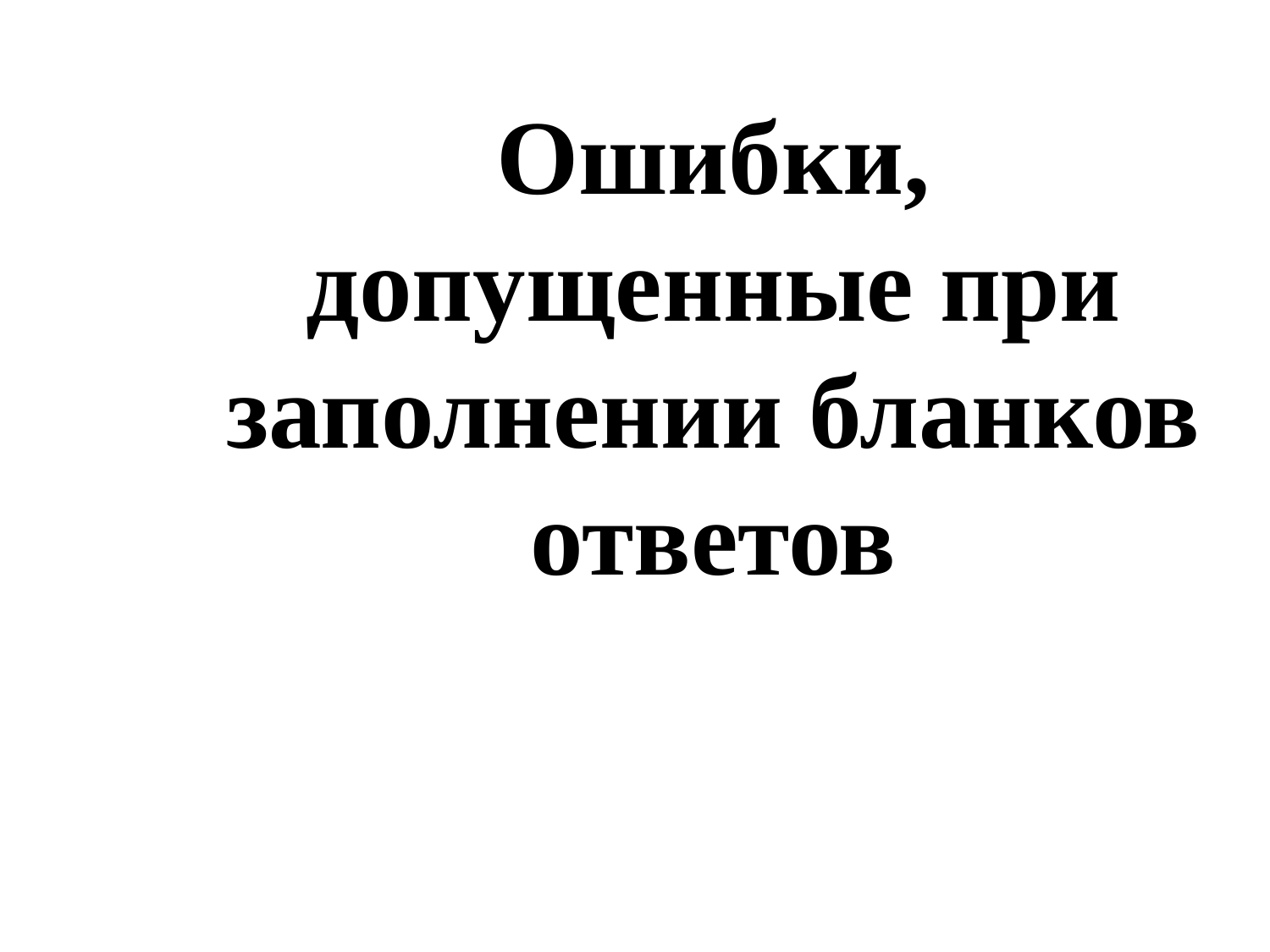

# Ошибки, допущенные при заполнении бланков ответов